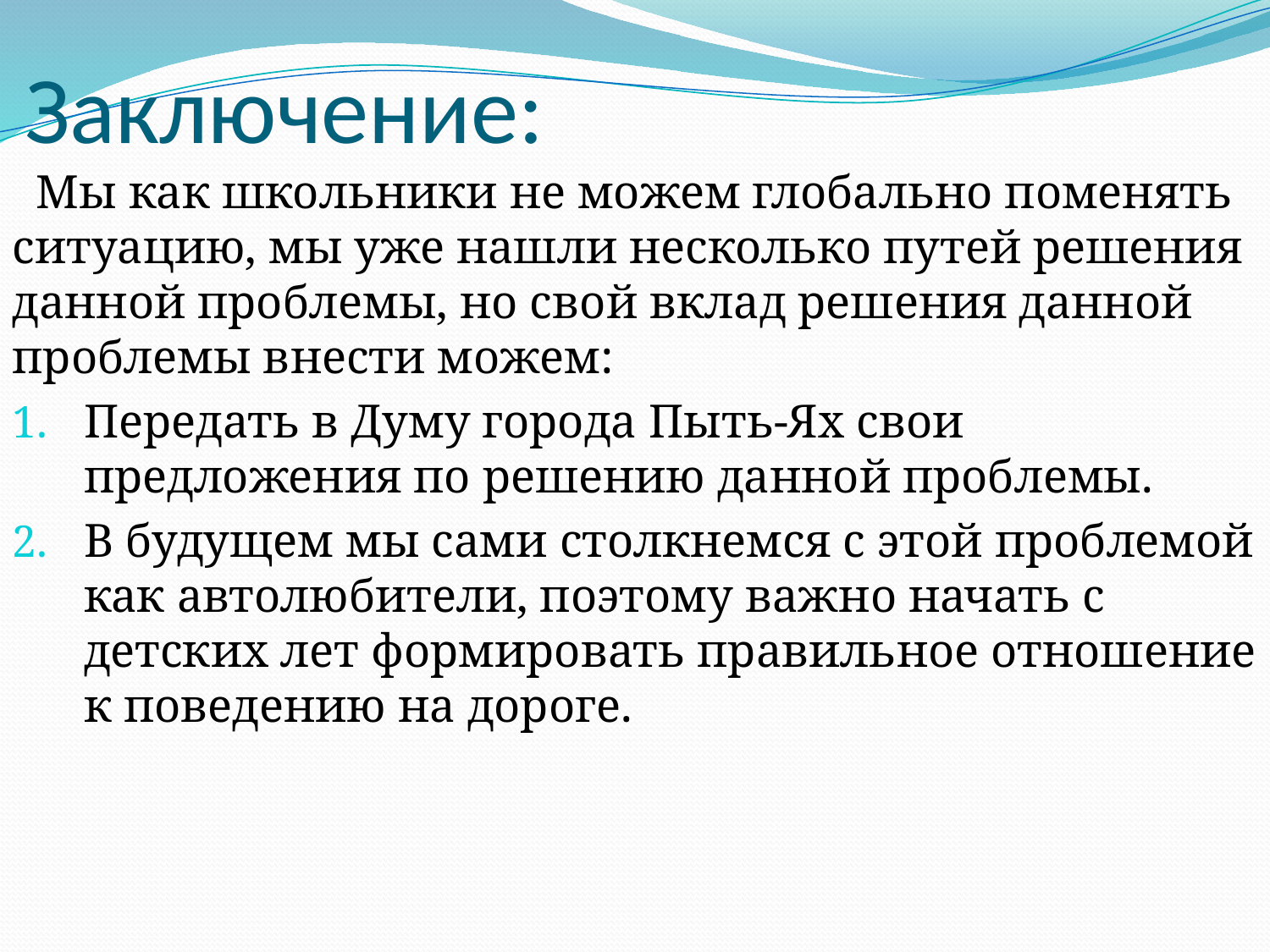

# Заключение:
  Мы как школьники не можем глобально поменять ситуацию, мы уже нашли несколько путей решения данной проблемы, но свой вклад решения данной проблемы внести можем:
Передать в Думу города Пыть-Ях свои предложения по решению данной проблемы.
В будущем мы сами столкнемся с этой проблемой как автолюбители, поэтому важно начать с детских лет формировать правильное отношение к поведению на дороге.